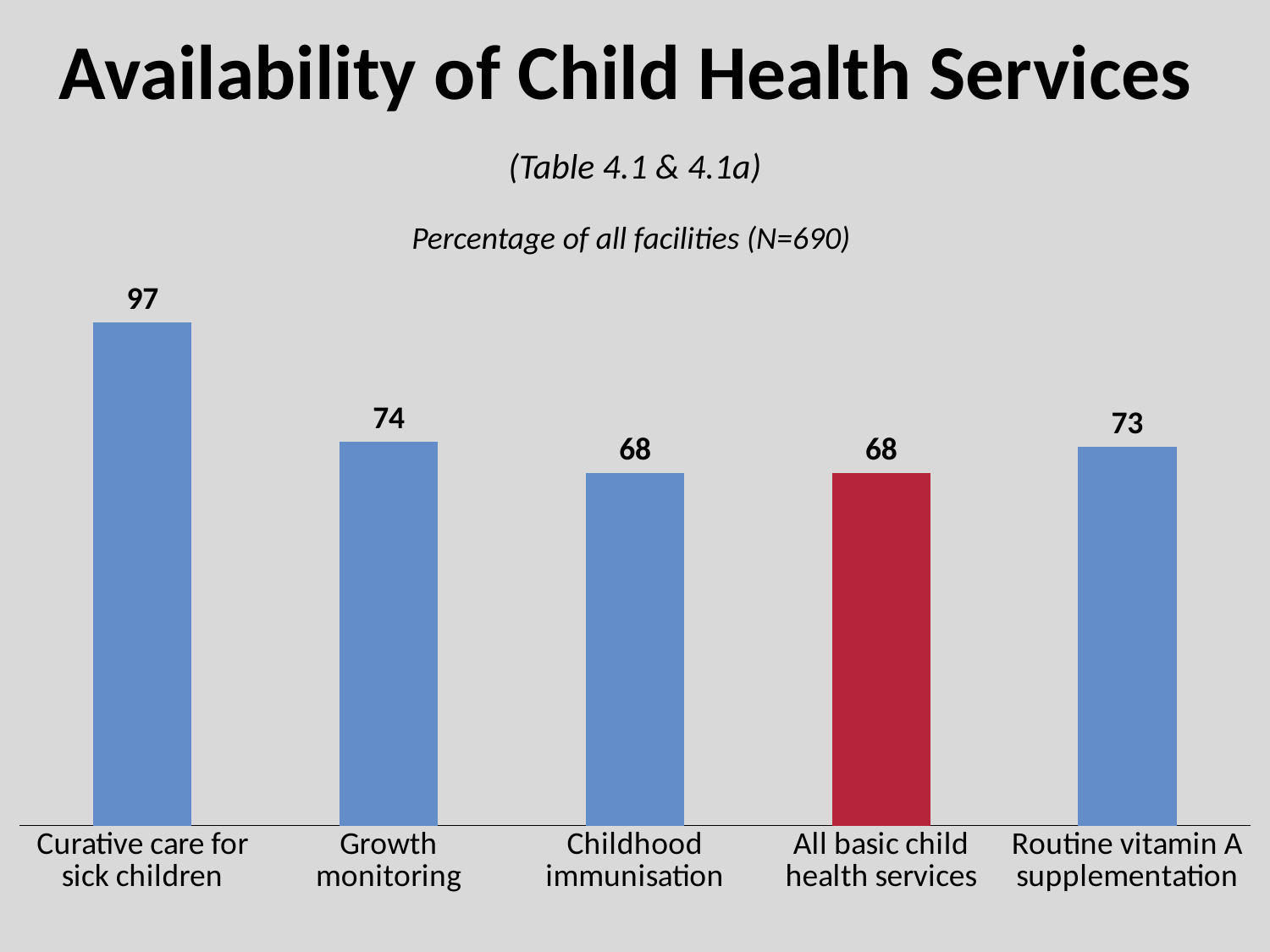

# Availability of Child Health Services
(Table 4.1 & 4.1a)
Percentage of all facilities (N=690)

### Chart

| Category | Column1 |
|---|---|
| Curative care for sick children | 97.0 |
| Growth monitoring | 74.0 |
| Childhood immunisation | 68.0 |
| All basic child health services | 68.0 |
| Routine vitamin A supplementation | 73.0 |